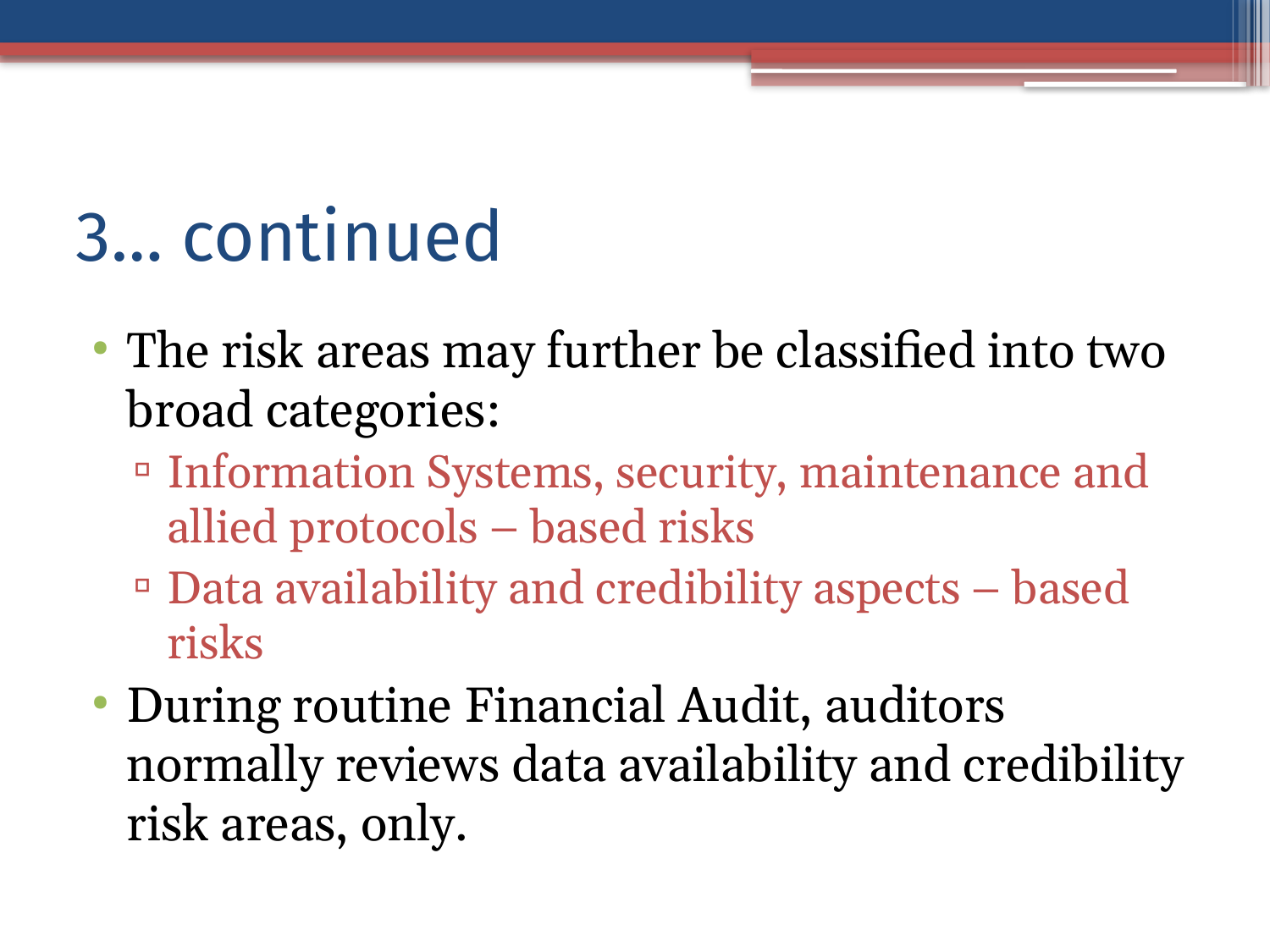

# 3… continued
The risk areas may further be classified into two broad categories:
Information Systems, security, maintenance and allied protocols – based risks
Data availability and credibility aspects – based risks
During routine Financial Audit, auditors normally reviews data availability and credibility risk areas, only.